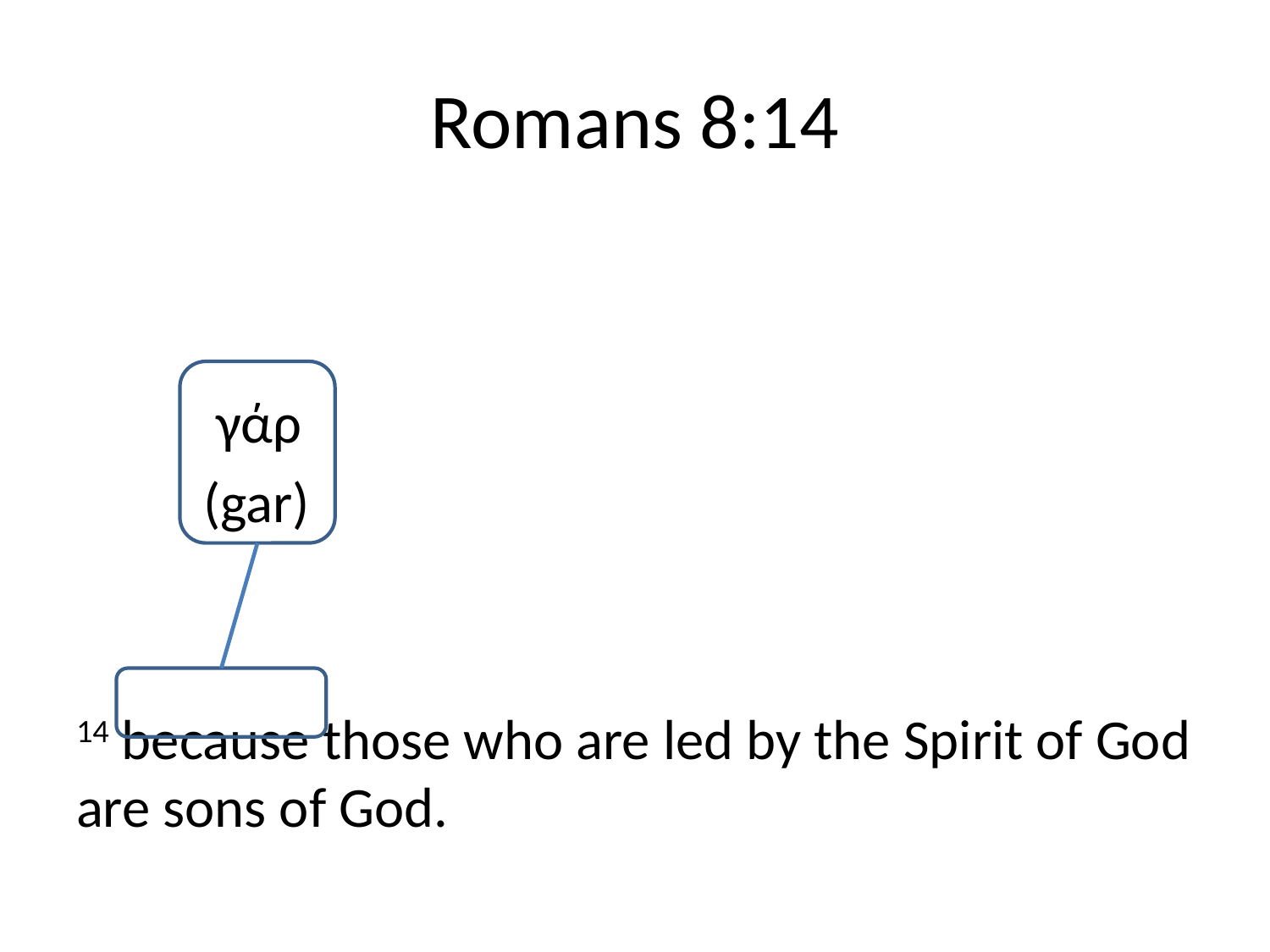

# Romans 8:14

	 γάρ
	(gar)

14 because those who are led by the Spirit of God are sons of God.